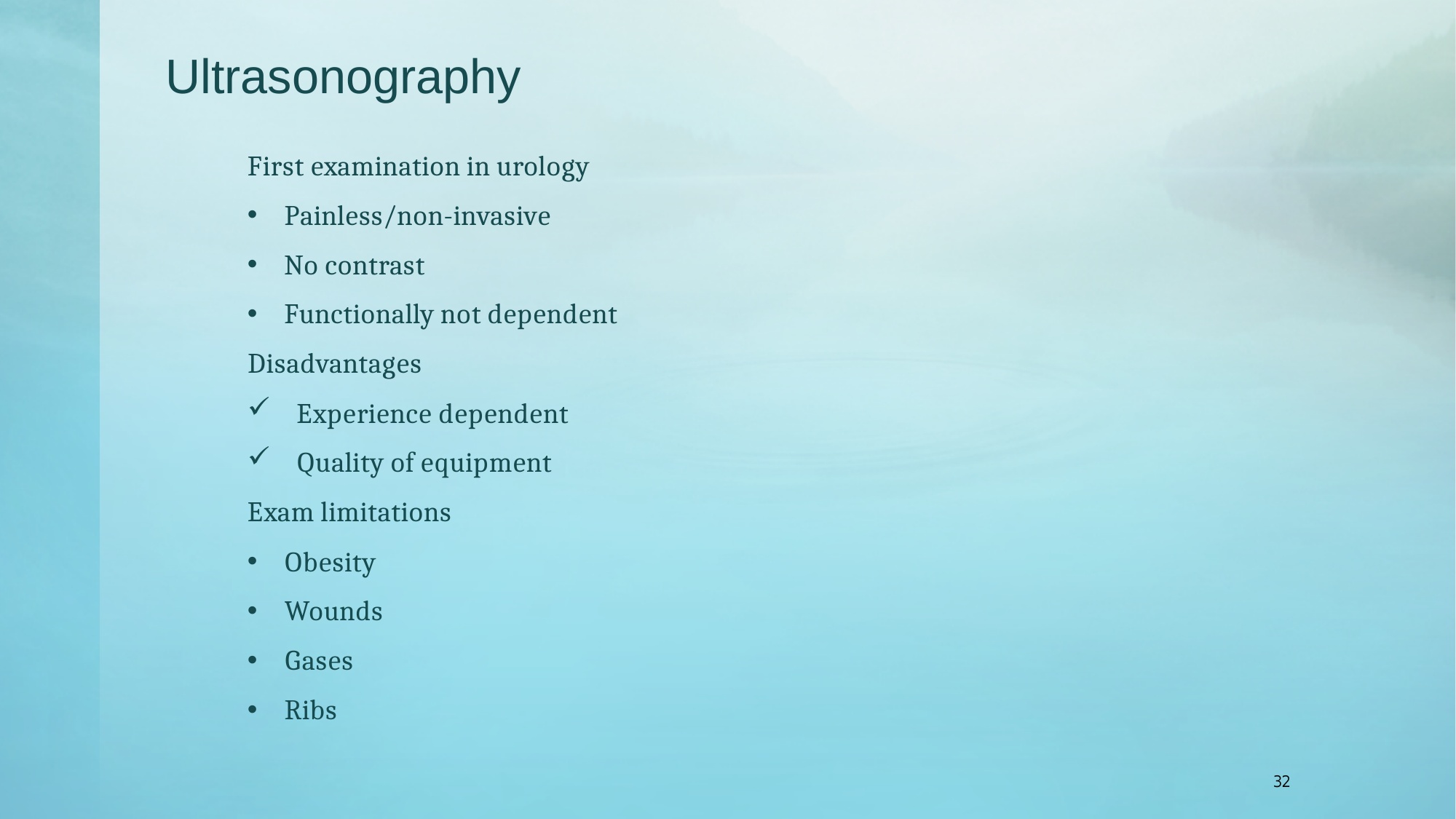

# Ultrasonography
First examination in urology
  Painless/non-invasive
  No contrast
  Functionally not dependent
Disadvantages
    Experience dependent
    Quality of equipment
Exam limitations
  Obesity
  Wounds
  Gases
  Ribs
32